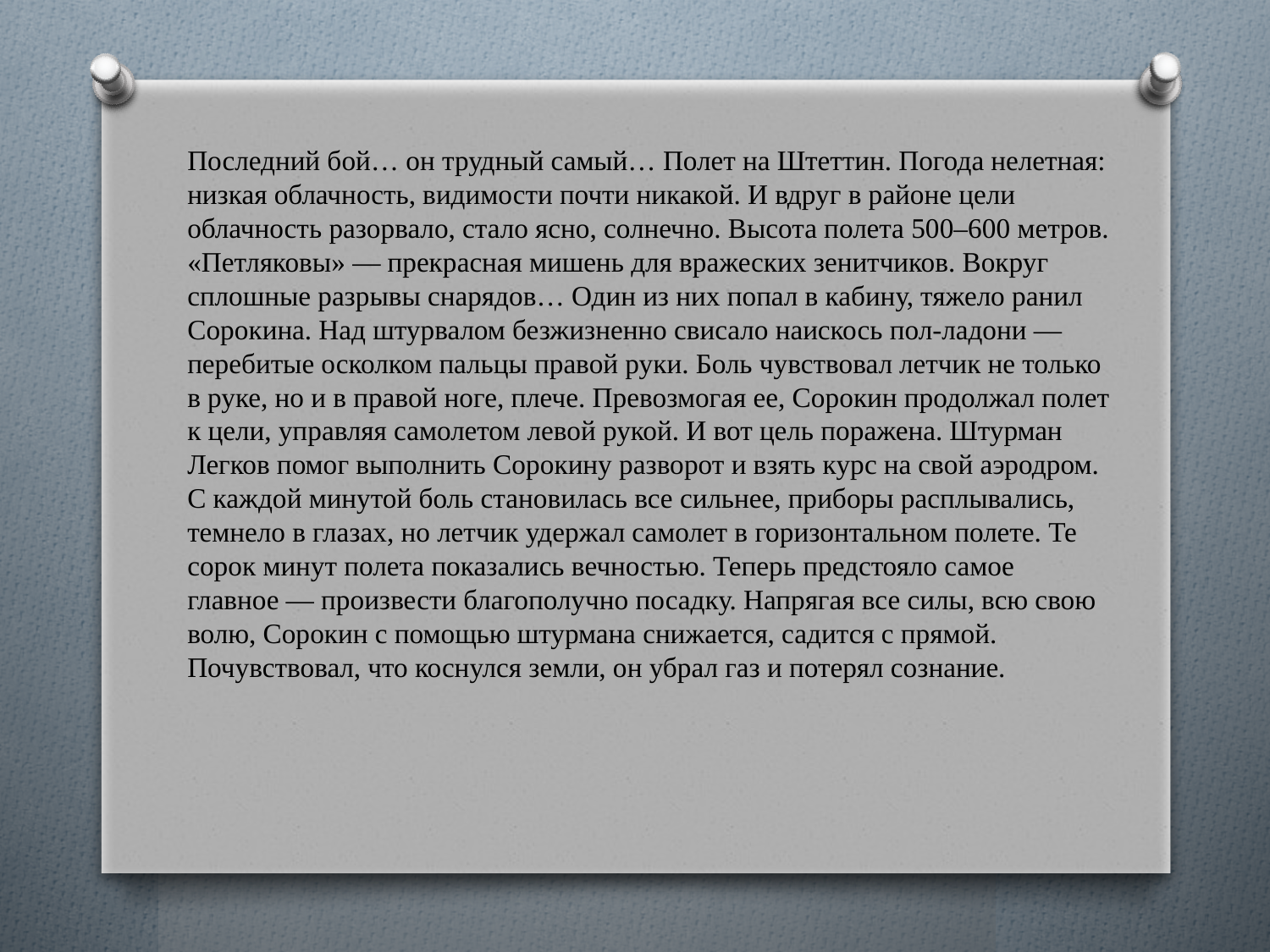

Последний бой… он трудный самый… Полет на Штеттин. Погода нелетная: низкая облачность, видимости почти никакой. И вдруг в районе цели облачность разорвало, стало ясно, солнечно. Высота полета 500–600 метров. «Петляковы» — прекрасная мишень для вражеских зенитчиков. Вокруг сплошные разрывы снарядов… Один из них попал в кабину, тяжело ранил Сорокина. Над штурвалом безжизненно свисало наискось пол-ладони — перебитые осколком пальцы правой руки. Боль чувствовал летчик не только в руке, но и в правой ноге, плече. Превозмогая ее, Сорокин продолжал полет к цели, управляя самолетом левой рукой. И вот цель поражена. Штурман Легков помог выполнить Сорокину разворот и взять курс на свой аэродром.
С каждой минутой боль становилась все сильнее, приборы расплывались, темнело в глазах, но летчик удержал самолет в горизонтальном полете. Те сорок минут полета показались вечностью. Теперь предстояло самое главное — произвести благополучно посадку. Напрягая все силы, всю свою волю, Сорокин с помощью штурмана снижается, садится с прямой. Почувствовал, что коснулся земли, он убрал газ и потерял сознание.